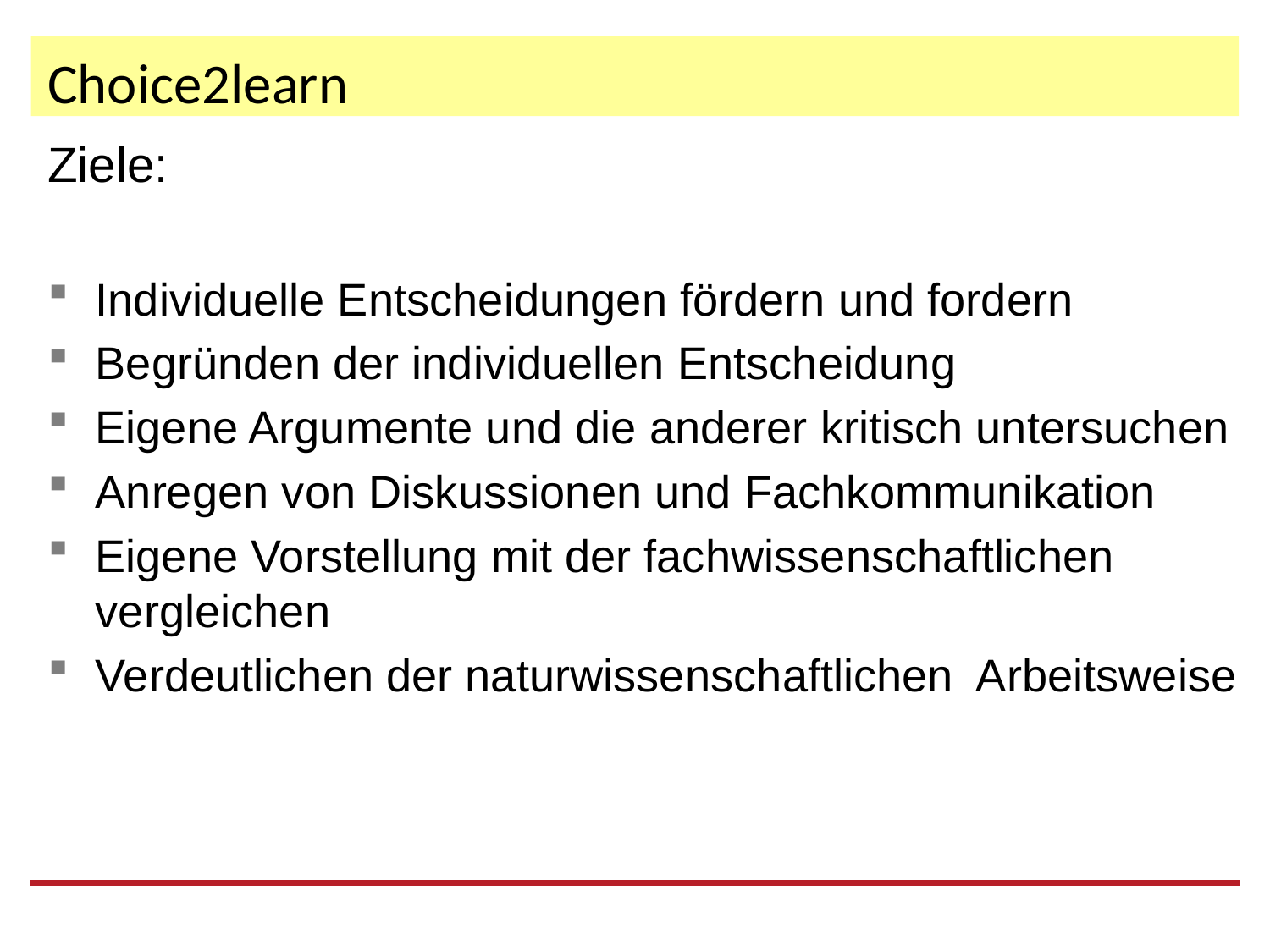

# Choice2learn
Ziele:

Individuelle Entscheidungen fördern und fordern
Begründen der individuellen Entscheidung
Eigene Argumente und die anderer kritisch untersuchen
Anregen von Diskussionen und Fachkommunikation
Eigene Vorstellung mit der fachwissenschaftlichen vergleichen
Verdeutlichen der naturwissenschaftlichen  Arbeitsweise